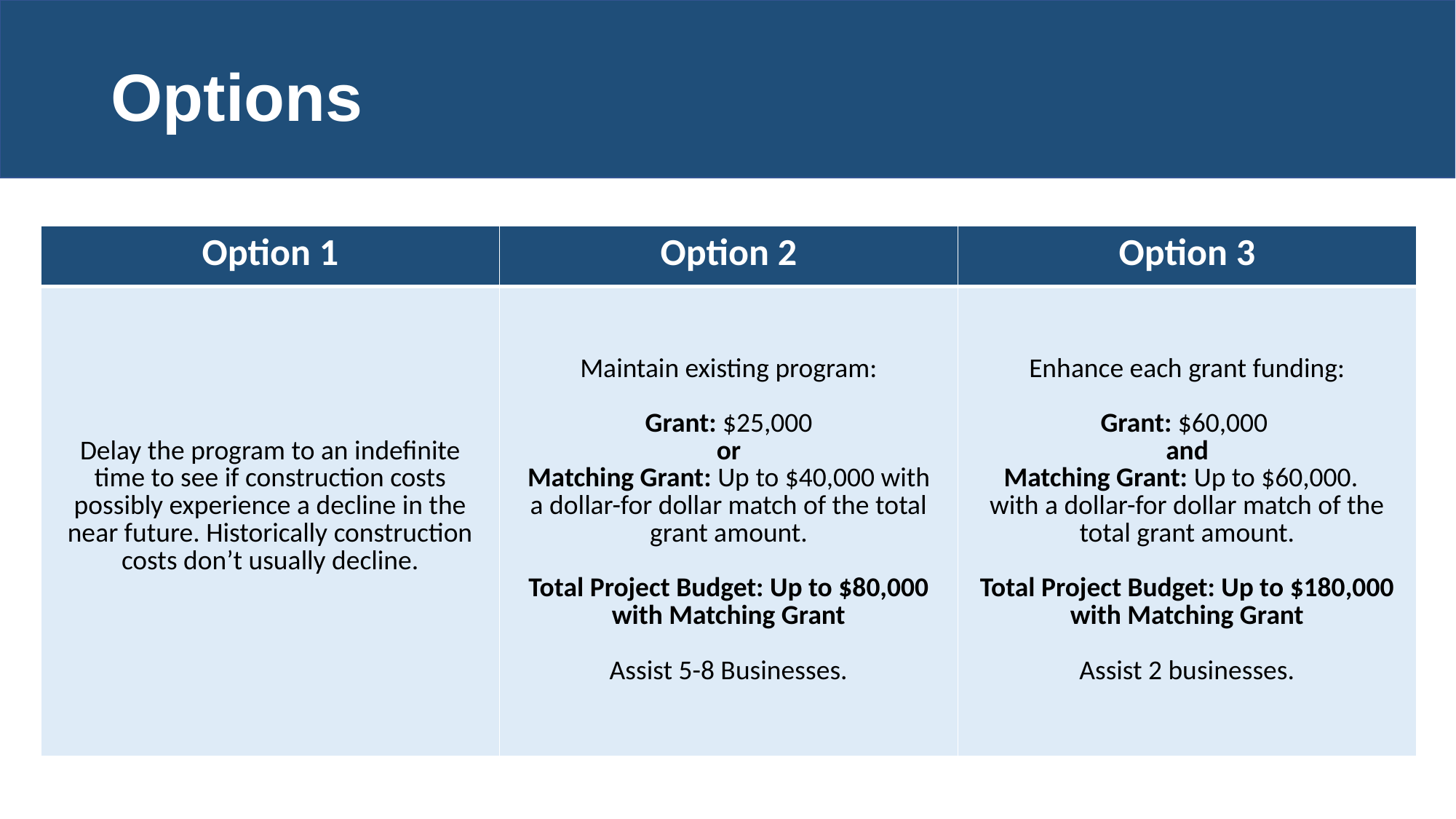

# Options
| Option 1 | Option 2 | Option 3 |
| --- | --- | --- |
| Delay the program to an indefinite time to see if construction costs possibly experience a decline in the near future. Historically construction costs don’t usually decline. | Maintain existing program: Grant: $25,000 or Matching Grant: Up to $40,000 with a dollar-for dollar match of the total grant amount. Total Project Budget: Up to $80,000 with Matching Grant Assist 5-8 Businesses. | Enhance each grant funding: Grant: $60,000 and Matching Grant: Up to $60,000. with a dollar-for dollar match of the total grant amount. Total Project Budget: Up to $180,000 with Matching Grant Assist 2 businesses. |